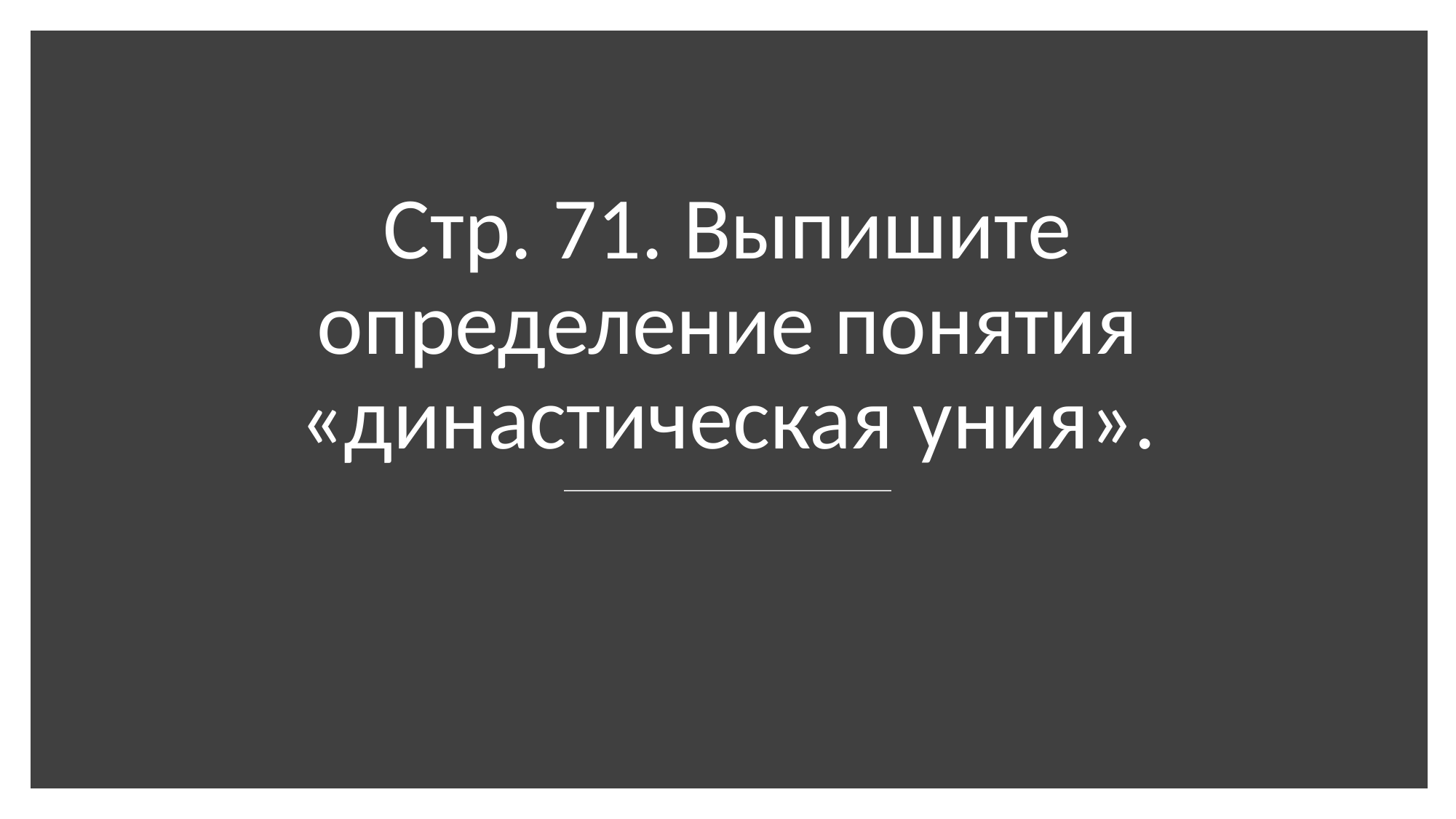

# Стр. 71. Выпишите определение понятия «династическая уния».